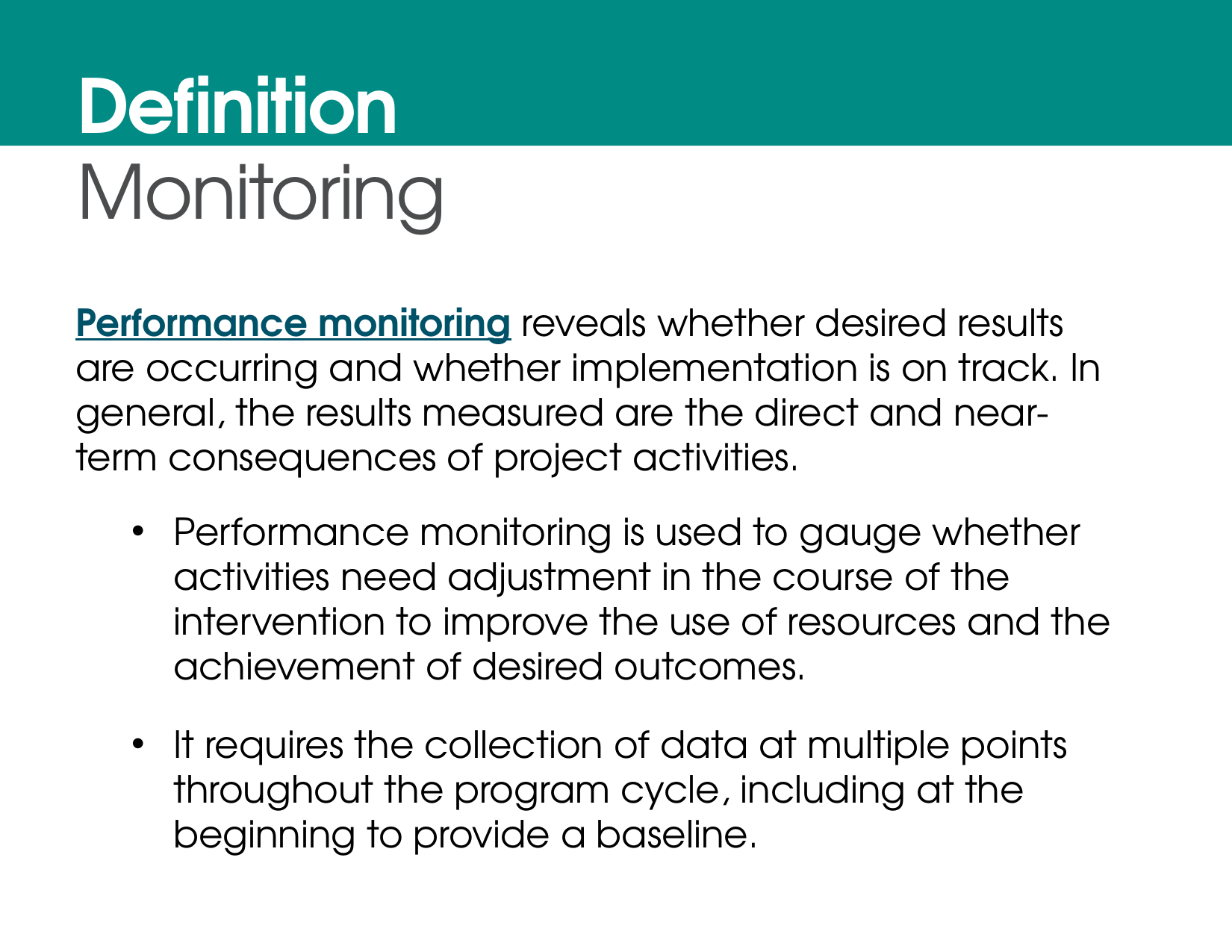

Definition
Monitoring
Performance monitoring reveals whether desired results are occurring and whether implementation is on track. In general, the results measured are the direct and near-term consequences of project activities.

Performance monitoring is used to gauge whether activities need adjustment in the course of the intervention to improve the use of resources and the achievement of desired outcomes.

It requires the collection of data at multiple points throughout the program cycle, including at the beginning to provide a baseline.